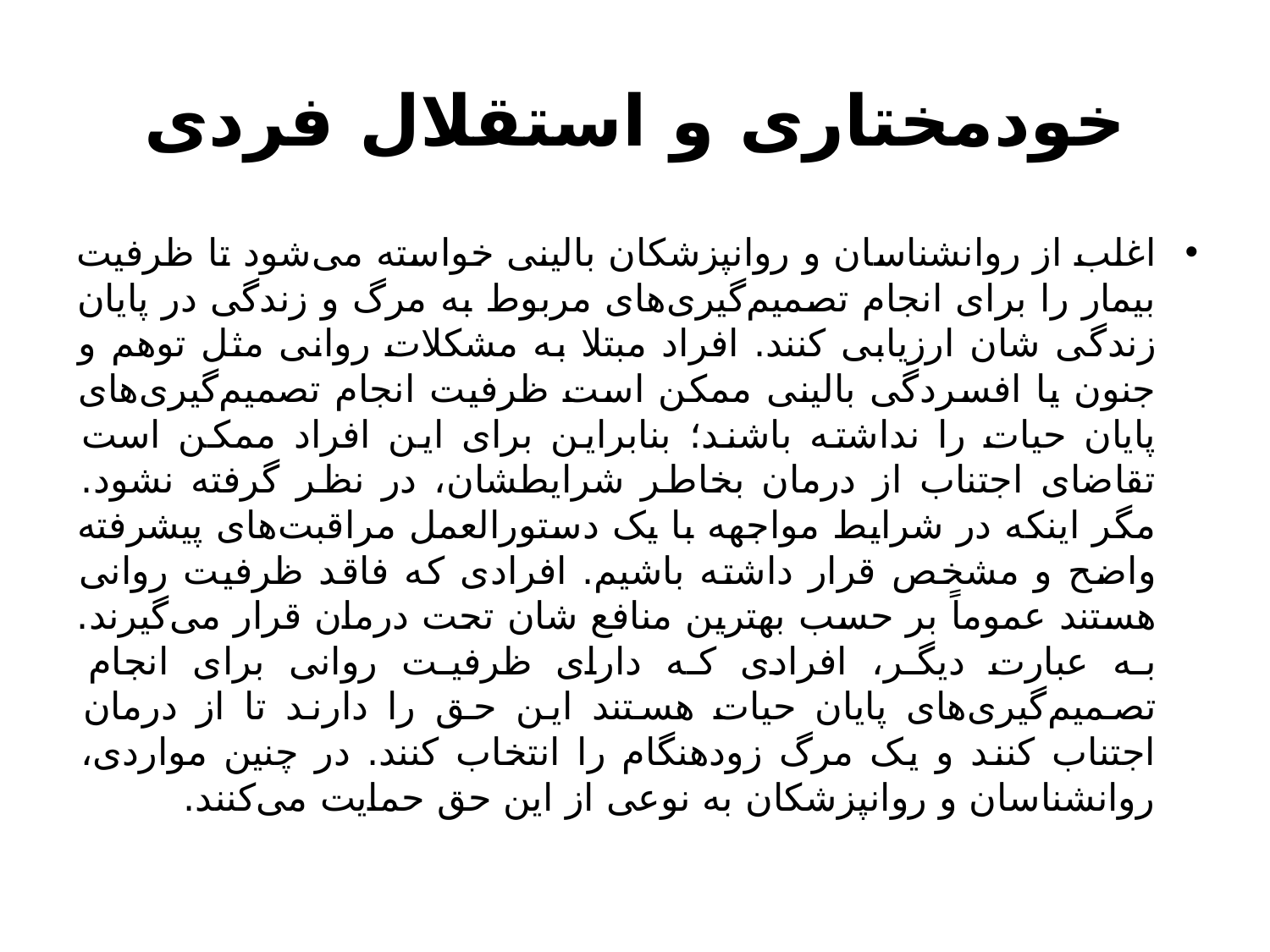

# خودمختاری و استقلال فردی
اغلب از روانشناسان و روانپزشکان بالینی خواسته می‌شود تا ظرفیت بیمار را برای انجام تصمیم‌گیری‌های مربوط به مرگ و زندگی در پایان زندگی شان ارزیابی کنند. افراد مبتلا به مشکلات روانی مثل توهم و جنون یا افسردگی بالینی ممکن است ظرفیت انجام تصمیم‌گیری‌های پایان حیات را نداشته باشند؛ بنابراین برای این افراد ممکن است تقاضای اجتناب از درمان بخاطر شرایطشان، در نظر گرفته نشود. مگر اینکه در شرایط مواجهه با یک دستورالعمل مراقبت‌های پیشرفته واضح و مشخص قرار داشته باشیم. افرادی که فاقد ظرفیت روانی هستند عموماً بر حسب بهترین منافع شان تحت درمان قرار می‌گیرند. به عبارت دیگر، افرادی که دارای ظرفیت روانی برای انجام تصمیم‌گیری‌های پایان حیات هستند این حق را دارند تا از درمان اجتناب کنند و یک مرگ زودهنگام را انتخاب کنند. در چنین مواردی، روانشناسان و روانپزشکان به نوعی از این حق حمایت می‌کنند.